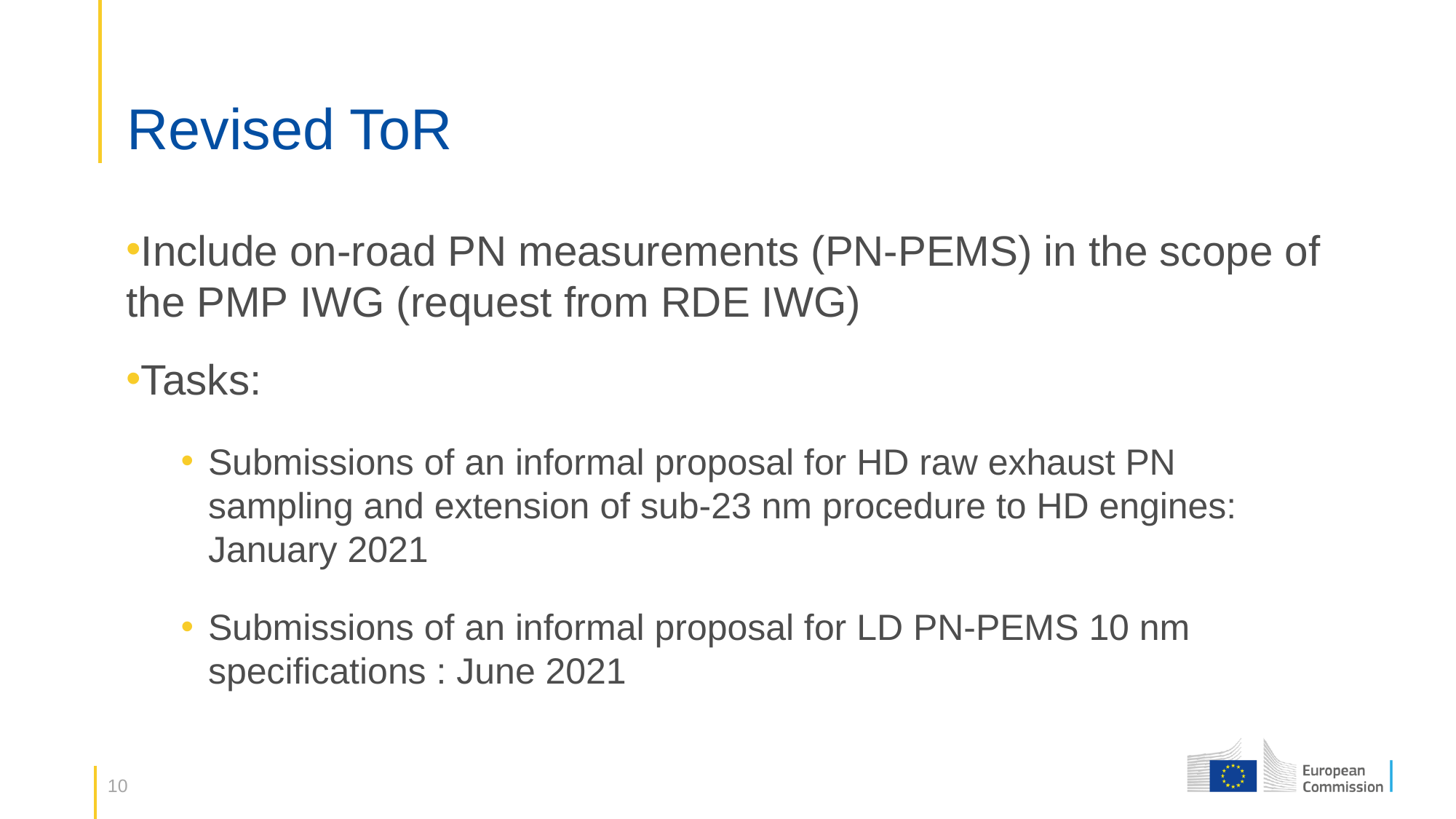

# Revised ToR
Include on-road PN measurements (PN-PEMS) in the scope of the PMP IWG (request from RDE IWG)
Tasks:
Submissions of an informal proposal for HD raw exhaust PN sampling and extension of sub-23 nm procedure to HD engines: January 2021
Submissions of an informal proposal for LD PN-PEMS 10 nm specifications : June 2021